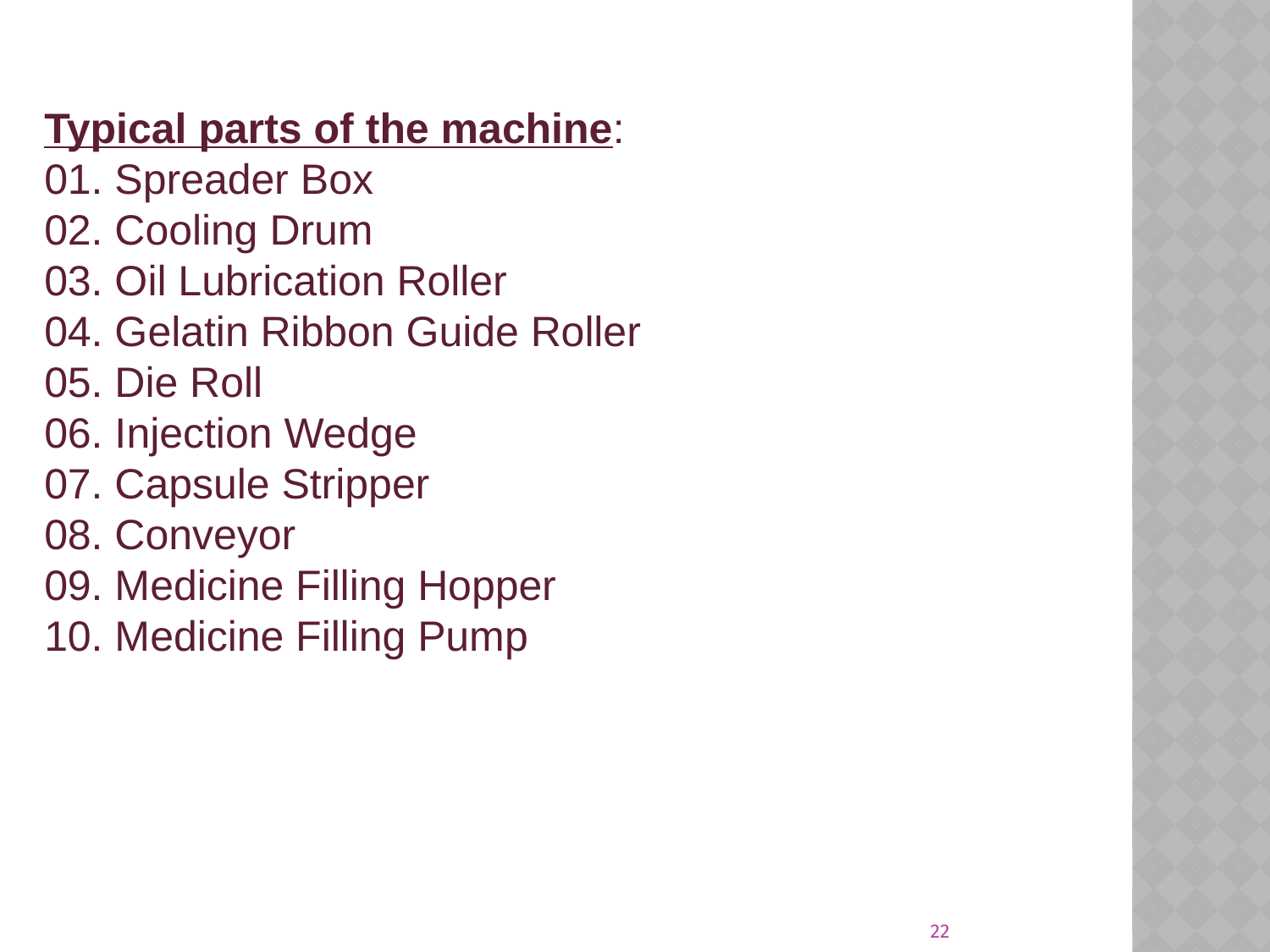

Typical parts of the machine:
01. Spreader Box
02. Cooling Drum
03. Oil Lubrication Roller
04. Gelatin Ribbon Guide Roller
05. Die Roll
06. Injection Wedge
07. Capsule Stripper
08. Conveyor
09. Medicine Filling Hopper
10. Medicine Filling Pump
22